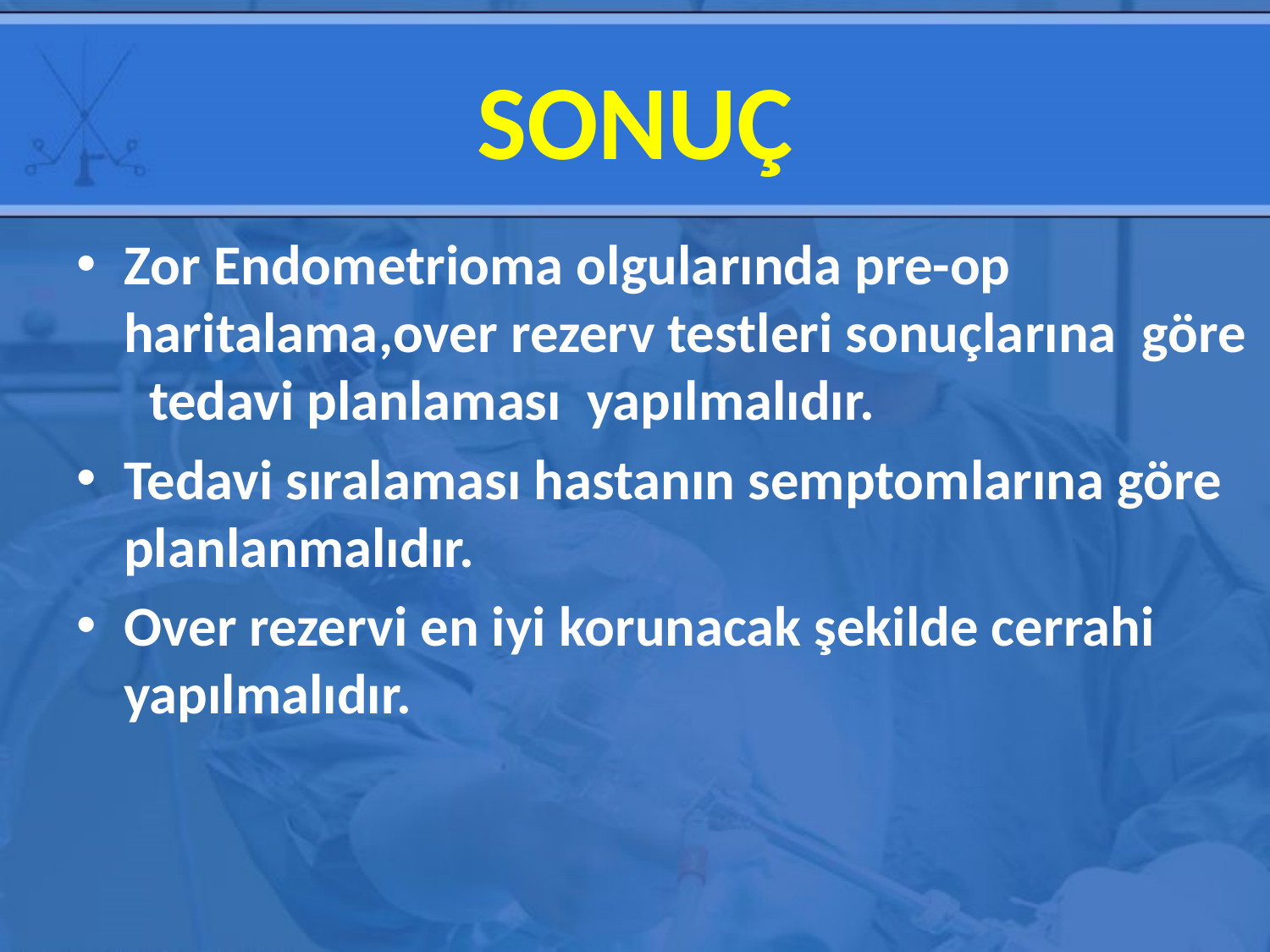

# SONUÇ
Zor Endometrioma olgularında pre-op haritalama,over rezerv testleri sonuçlarına  göre   tedavi planlaması  yapılmalıdır.
Tedavi sıralaması hastanın semptomlarına göre planlanmalıdır.
Over rezervi en iyi korunacak şekilde cerrahi yapılmalıdır.